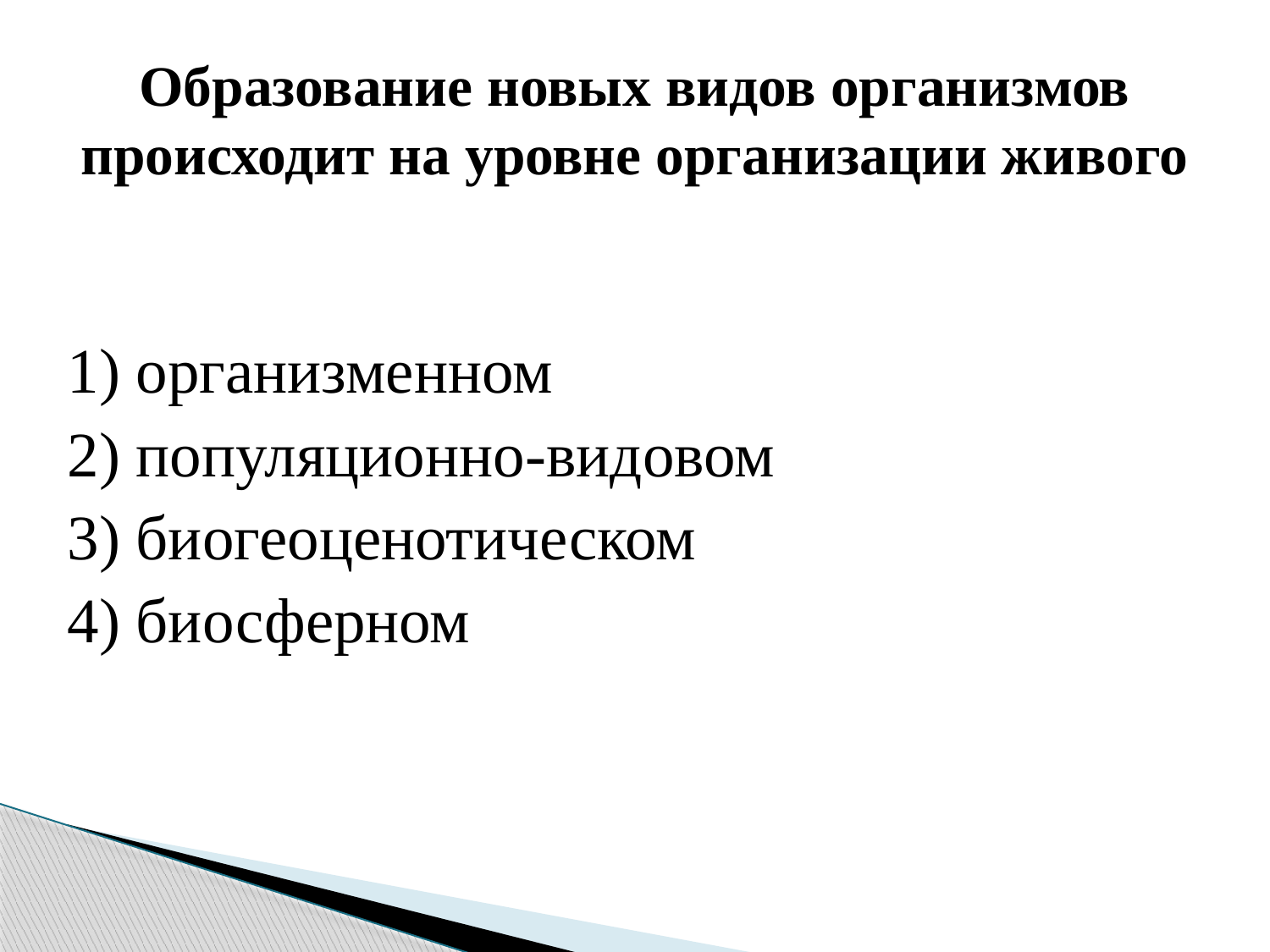

# Образование новых видов организмов происходит на уровне организации живого
1) организменном
2) популяционно-видовом
3) биогеоценотическом
4) биосферном